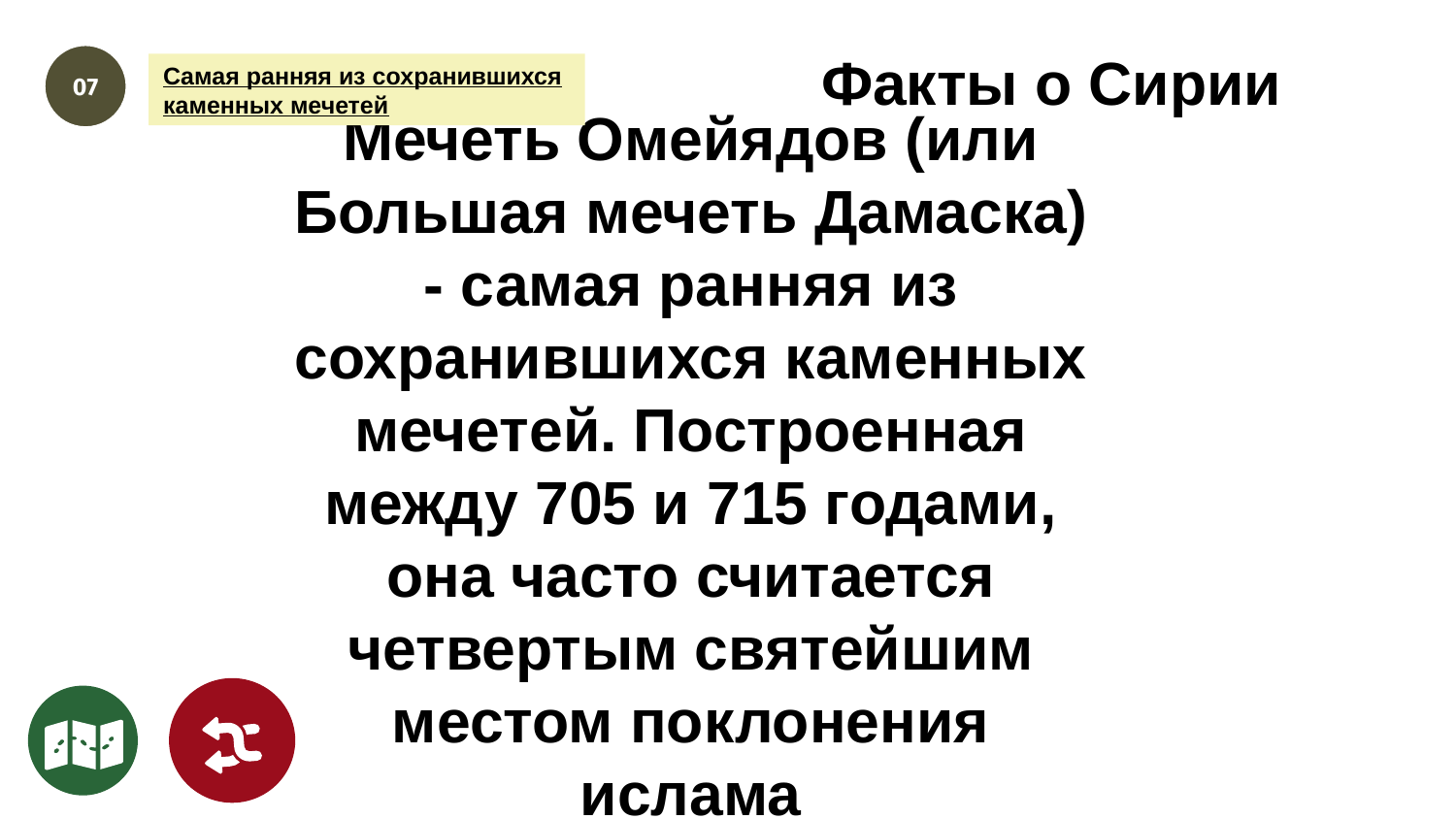

# Факты о Сирии

Самая ранняя из сохранившихся каменных мечетей
07

Мечеть Омейядов (или Большая мечеть Дамаска) - самая ранняя из сохранившихся каменных мечетей. Построенная между 705 и 715 годами, она часто считается четвертым святейшим местом поклонения ислама